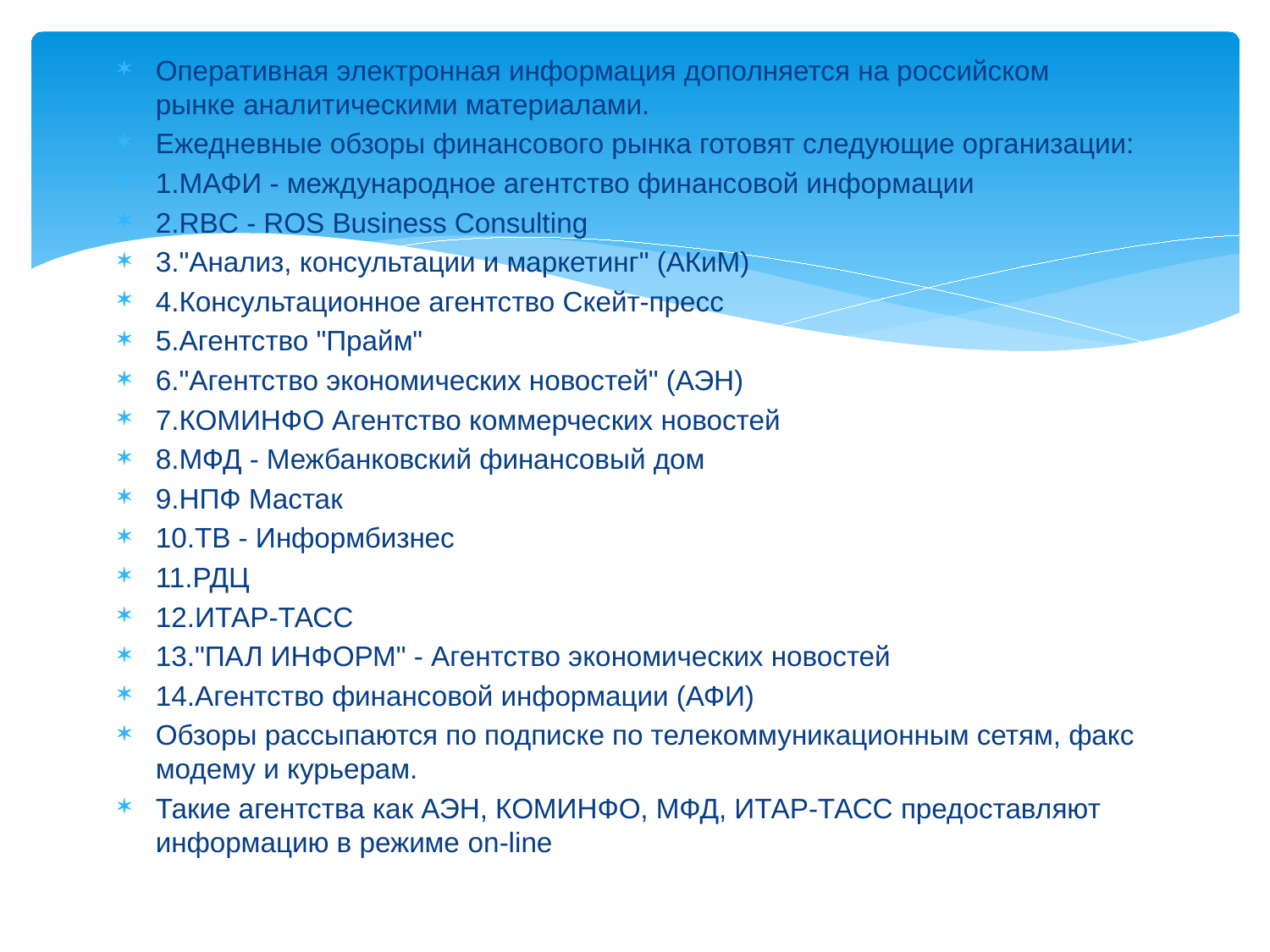

Оперативная электронная информация дополняется на российском рынке аналитическими материалами.
Ежедневные обзоры финансового рынка готовят следующие организации:
1.МАФИ - международное агентство финансовой информации
2.RBC - ROS Business Consulting
3."Анализ, консультации и маркетинг" (АКиМ)
4.Консультационное агентство Скейт-пресс
5.Агентство "Прайм"
6."Агентство экономических новостей" (АЭН)
7.КОМИНФО Агентство коммерческих новостей
8.МФД - Межбанковский финансовый дом
9.НПФ Мастак
10.ТВ - Информбизнес
11.РДЦ
12.ИТАР-ТАСС
13."ПАЛ ИНФОРМ" - Агентство экономических новостей
14.Агентство финансовой информации (АФИ)
Обзоры рассыпаются по подписке по телекоммуникационным сетям, факс­модему и курьерам.
Такие агентства как АЭН, КОМИНФО, МФД, ИТАР-ТАСС предоставляют информацию в режиме on-line